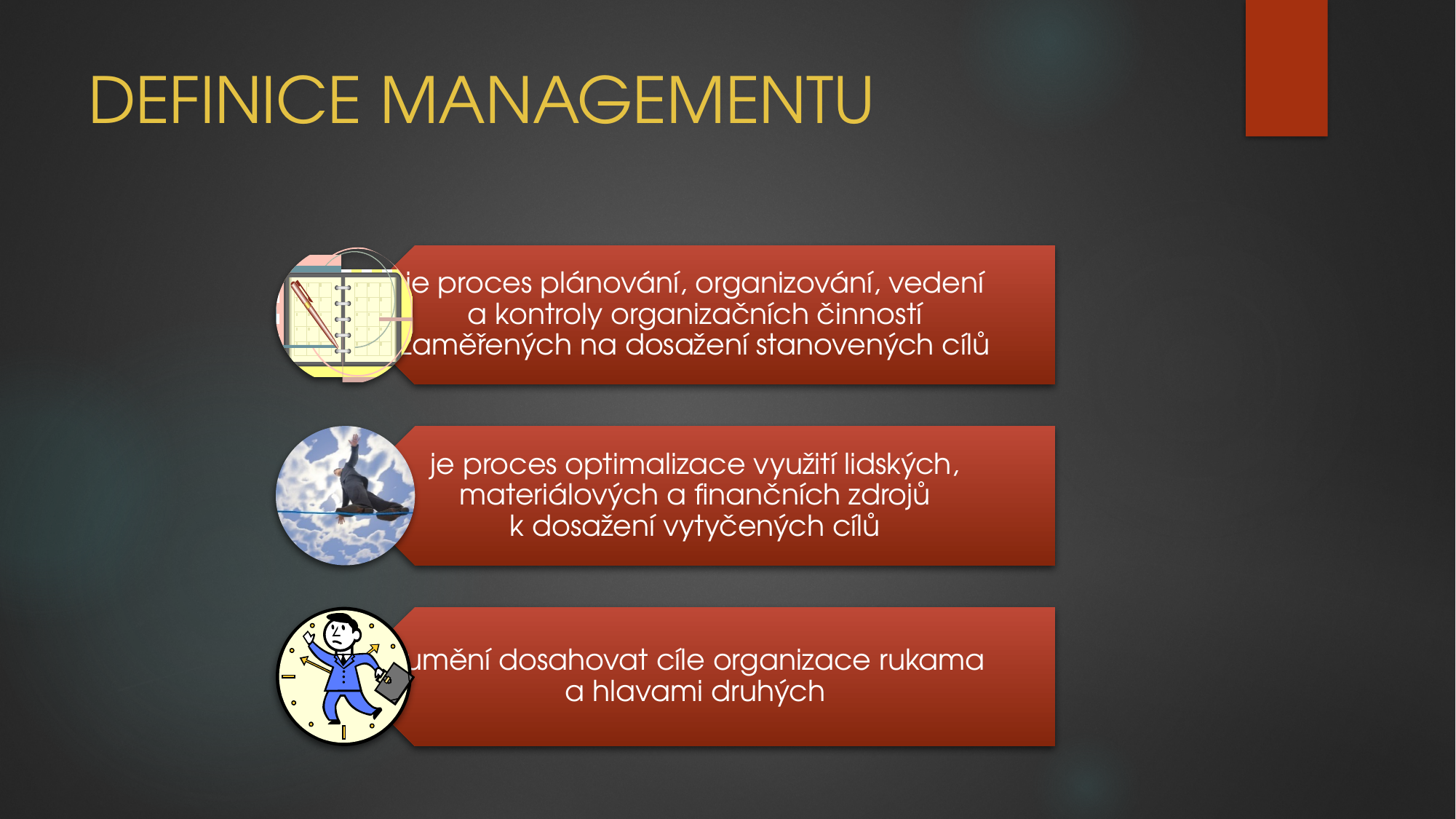

# DEFINICE MANAGEMENTU
je proces plánování, organizování, vedení a kontroly organizačních činností zaměřených na dosažení stanovených cílů
je proces optimalizace využití lidských, materiálových a finančních zdrojů k dosažení vytyčených cílů
umění dosahovat cíle organizace rukama a hlavami druhých